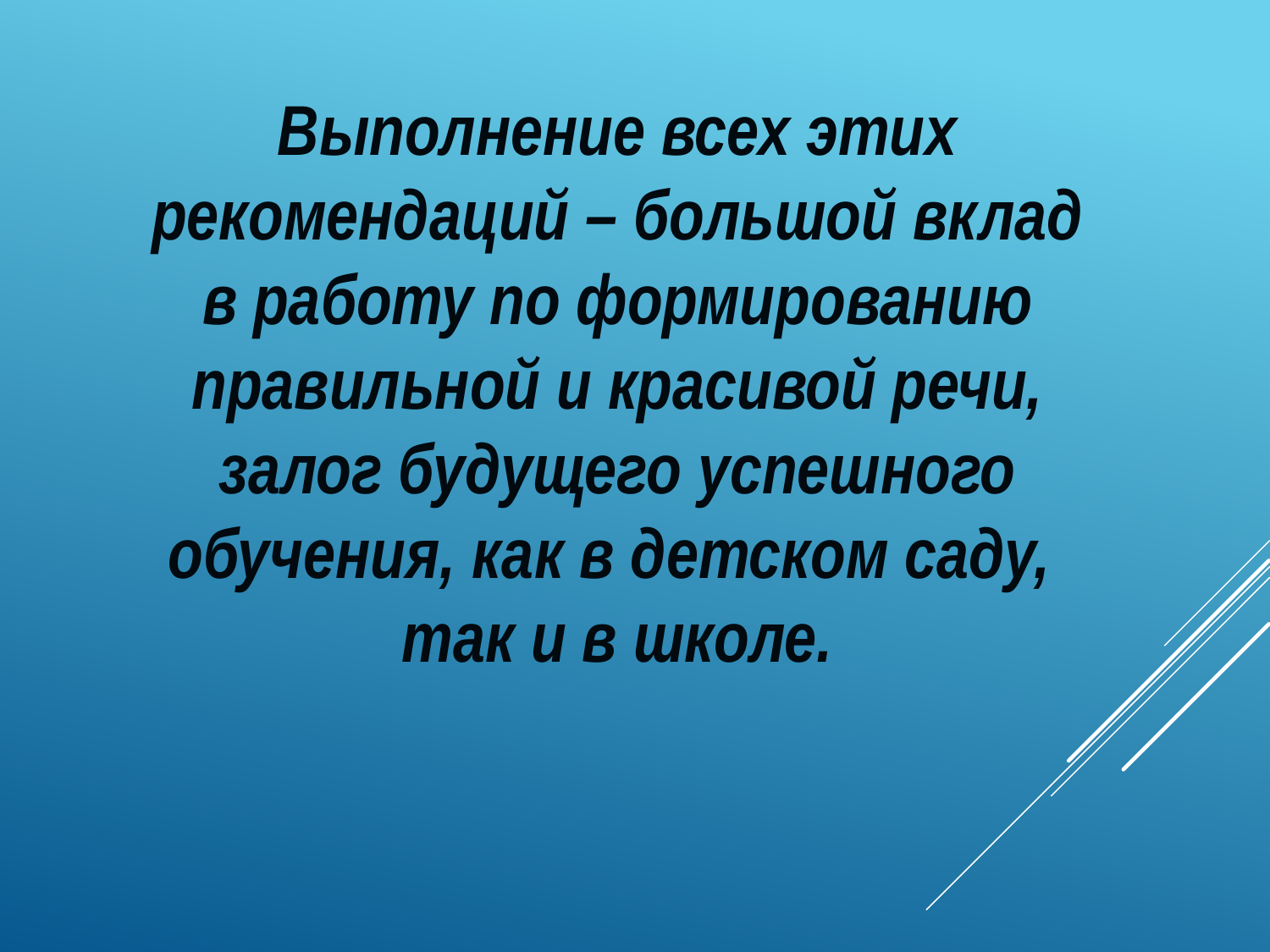

# Выполнение всех этих рекомендаций – большой вклад в работу по формированию правильной и красивой речи, залог будущего успешного обучения, как в детском саду,  так и в школе.